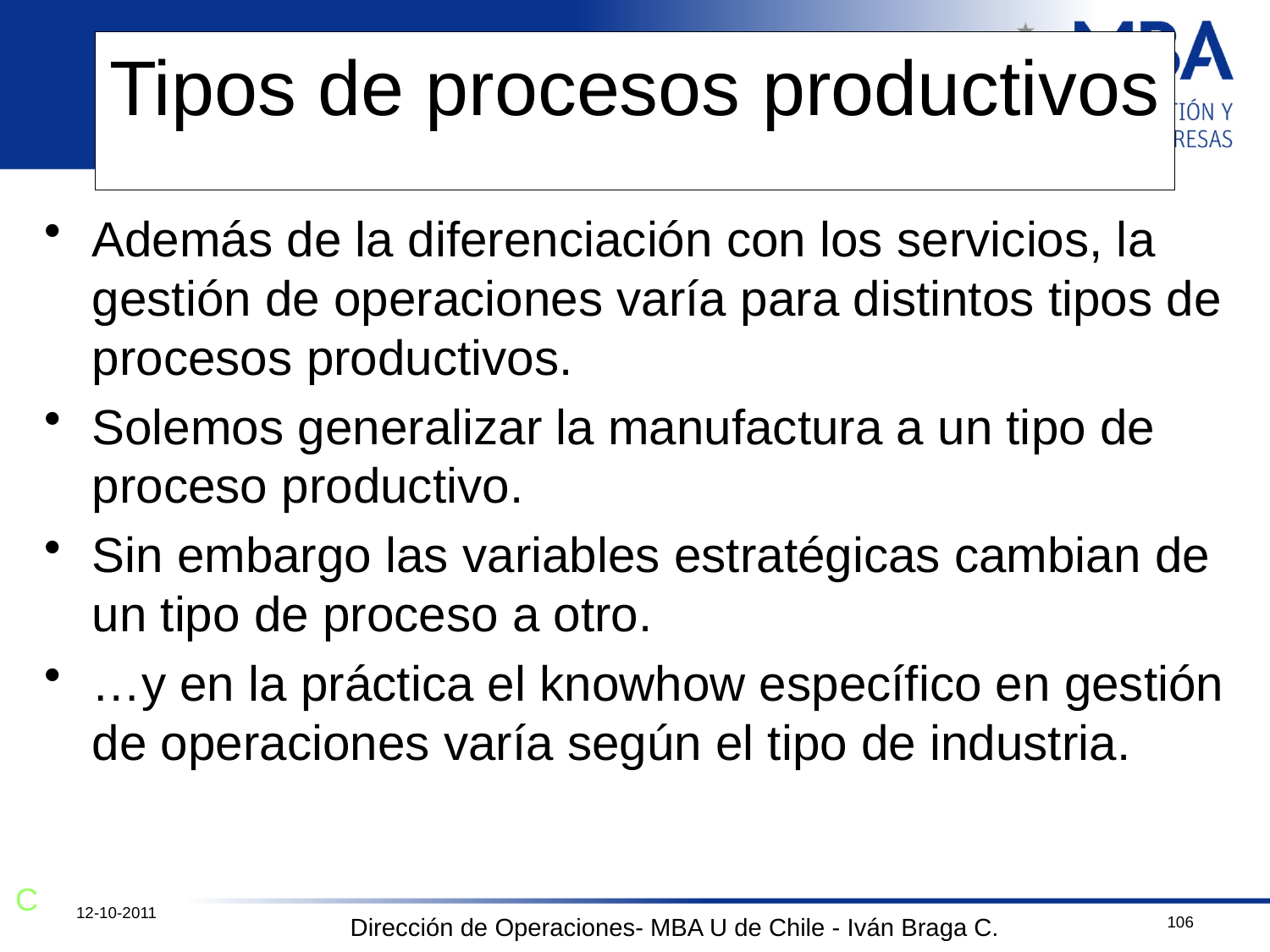

# Tipos de procesos productivos
Además de la diferenciación con los servicios, la gestión de operaciones varía para distintos tipos de procesos productivos.
Solemos generalizar la manufactura a un tipo de proceso productivo.
Sin embargo las variables estratégicas cambian de un tipo de proceso a otro.
…y en la práctica el knowhow específico en gestión de operaciones varía según el tipo de industria.

C
12-10-2011

106